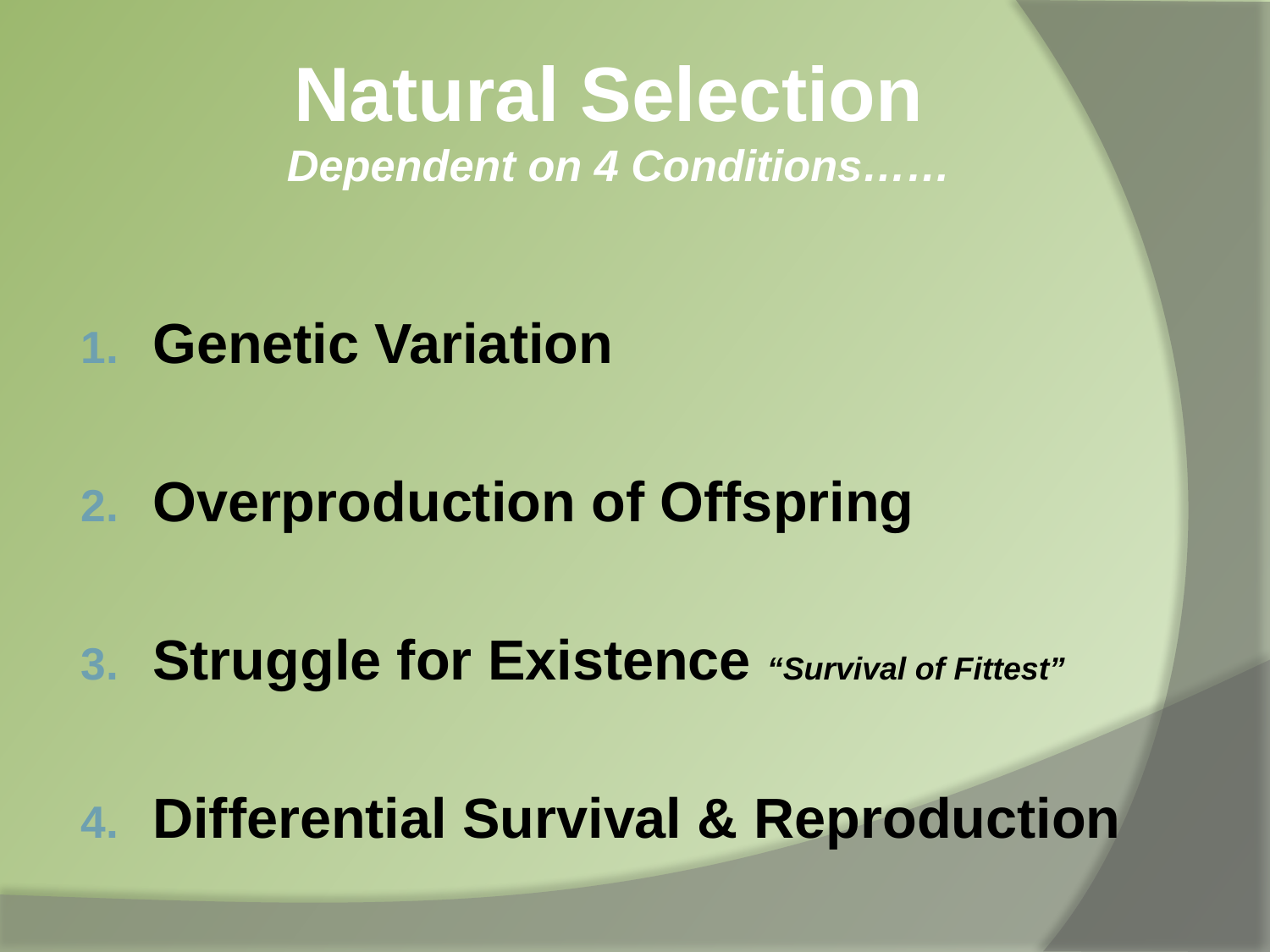

# Natural Selection Dependent on 4 Conditions……

Genetic Variation

Overproduction of Offspring

Struggle for Existence “Survival of Fittest”

Differential Survival & Reproduction